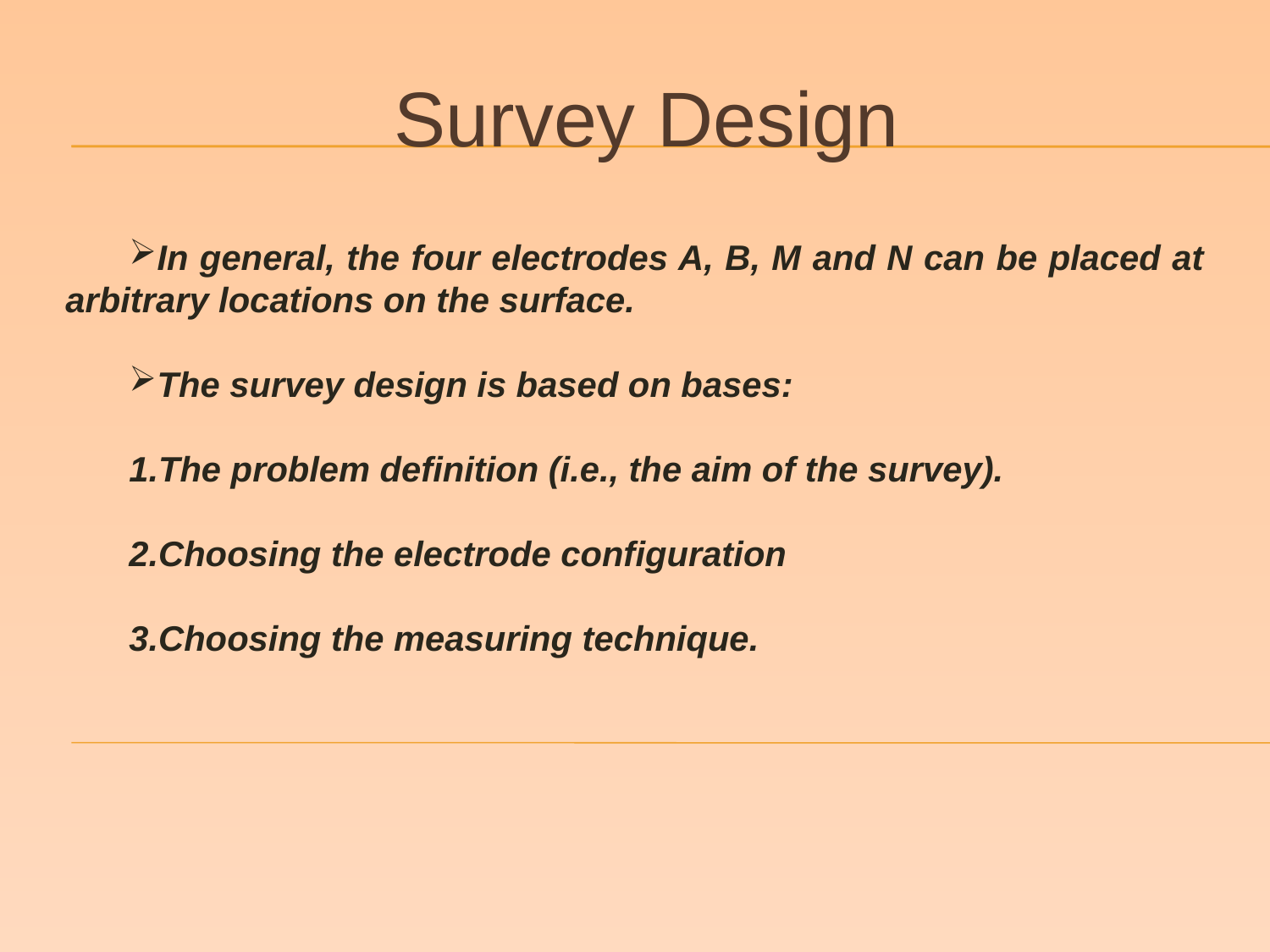

Survey Design
In general, the four electrodes A, B, M and N can be placed at arbitrary locations on the surface.

The survey design is based on bases:

The problem definition (i.e., the aim of the survey).

Choosing the electrode configuration

Choosing the measuring technique.